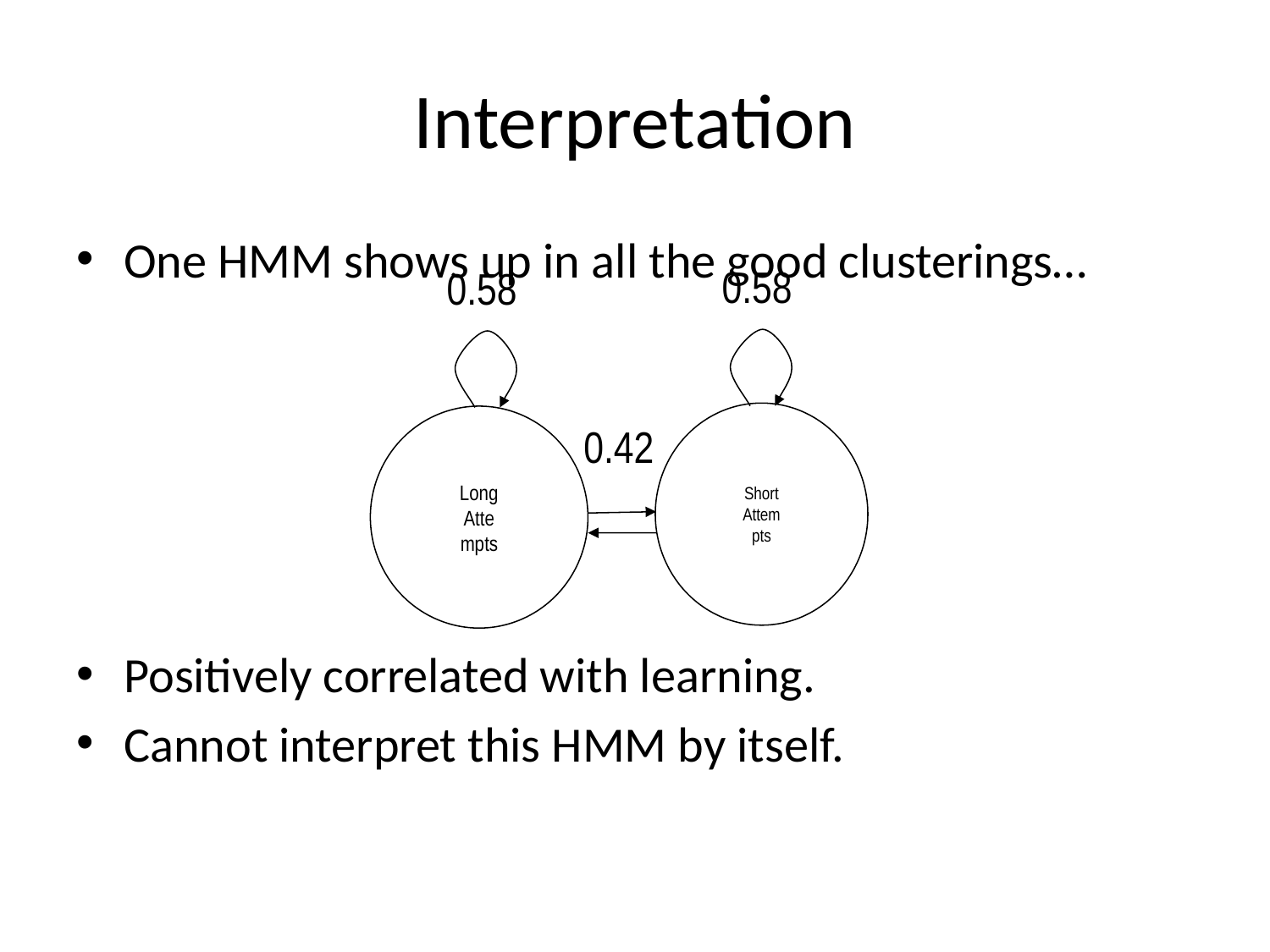

# Interpretation
One HMM shows up in all the good clusterings…

Positively correlated with learning.
Cannot interpret this HMM by itself.
0.58
0.58

0.42
Short Attempts
Long Attempts